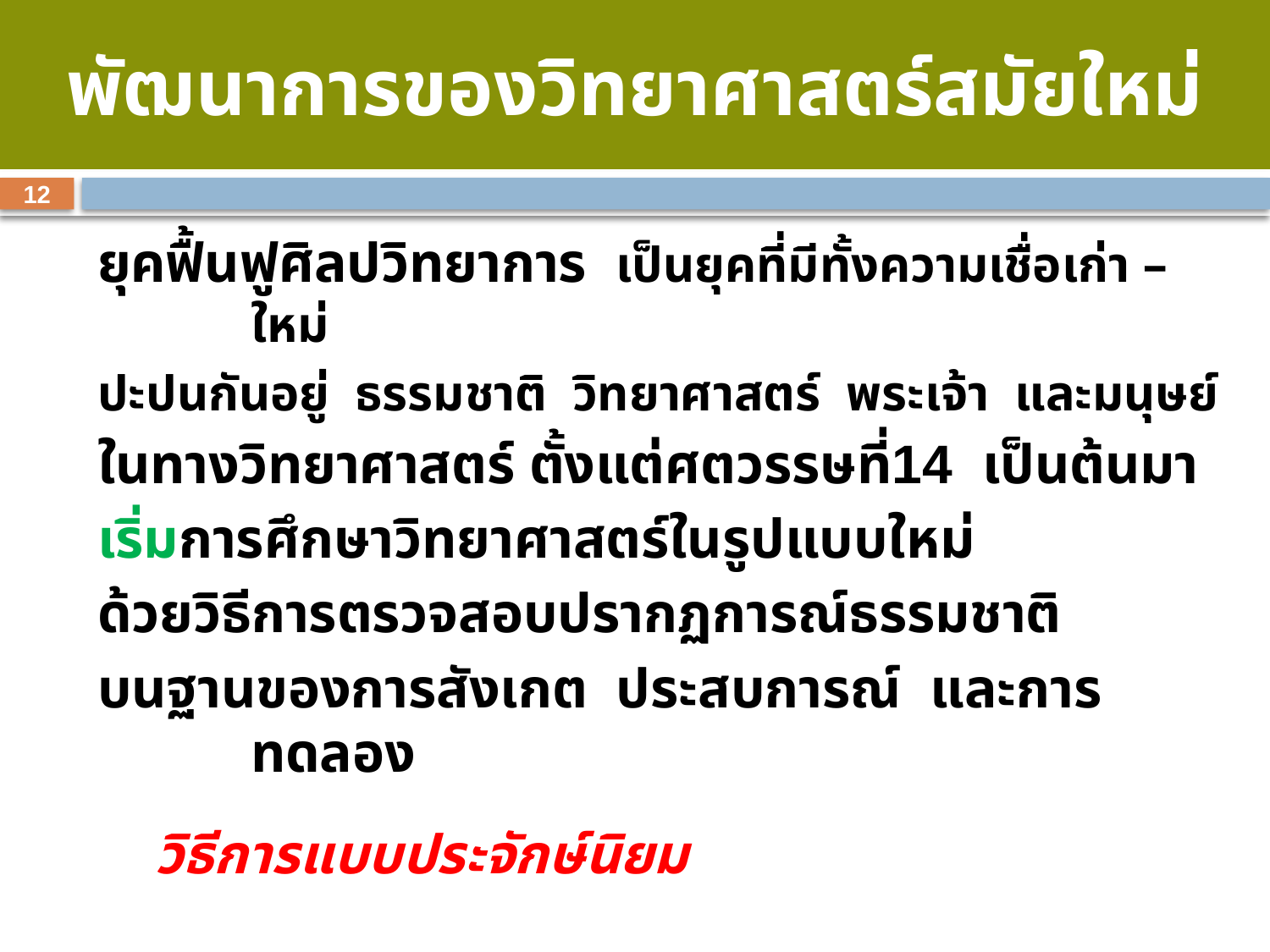

# พัฒนาการของวิทยาศาสตร์สมัยใหม่
12
ยุคฟื้นฟูศิลปวิทยาการ  เป็นยุคที่มีทั้งความเชื่อเก่า – ใหม่
ปะปนกันอยู่  ธรรมชาติ  วิทยาศาสตร์  พระเจ้า  และมนุษย์
ในทางวิทยาศาสตร์ ตั้งแต่ศตวรรษที่14  เป็นต้นมา
เริ่มการศึกษาวิทยาศาสตร์ในรูปแบบใหม่
ด้วยวิธีการตรวจสอบปรากฏการณ์ธรรมชาติ
บนฐานของการสังเกต  ประสบการณ์  และการทดลอง

วิธีการแบบประจักษ์นิยม